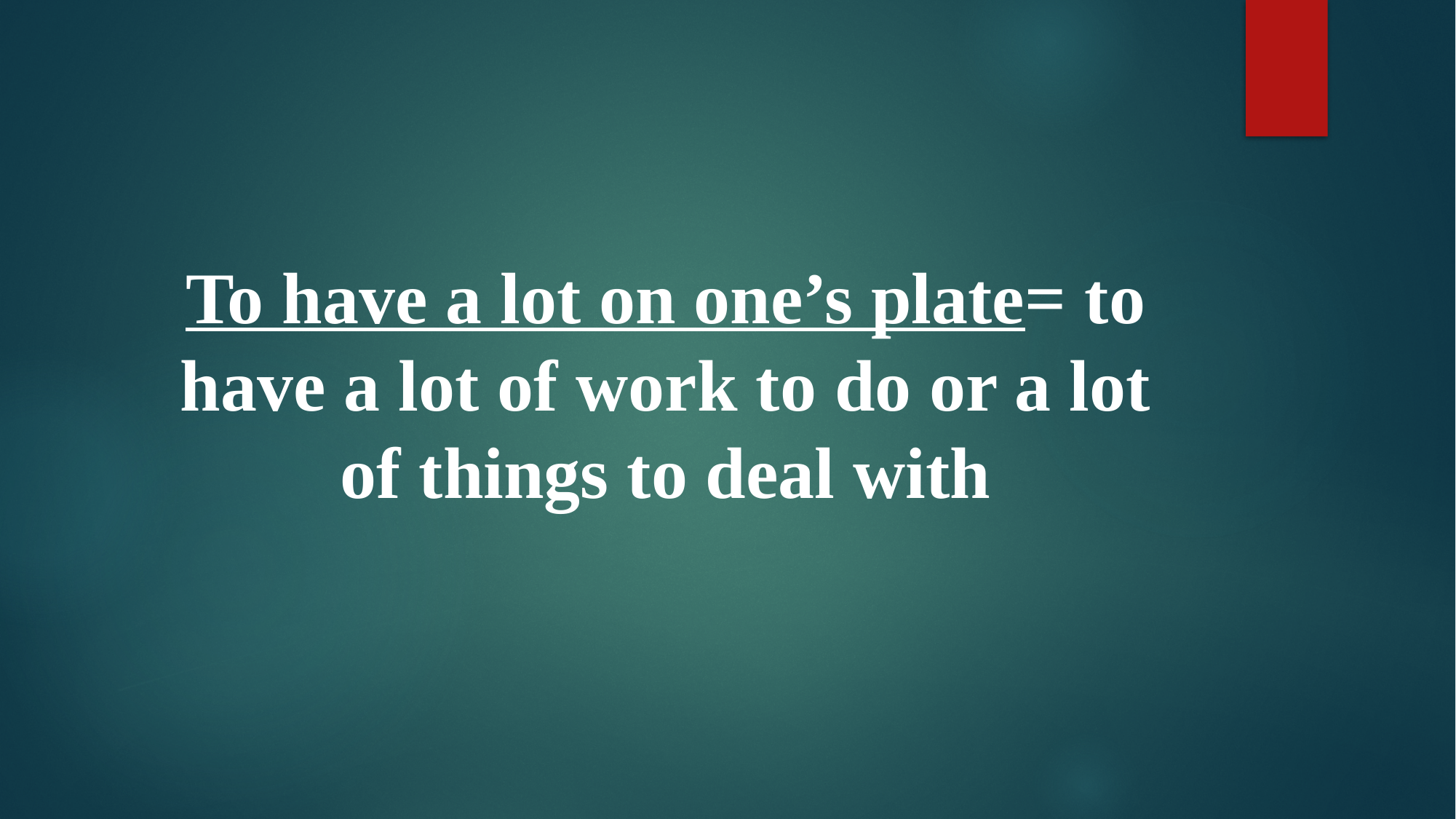

To have a lot on one’s plate= to have a lot of work to do or a lot of things to deal with